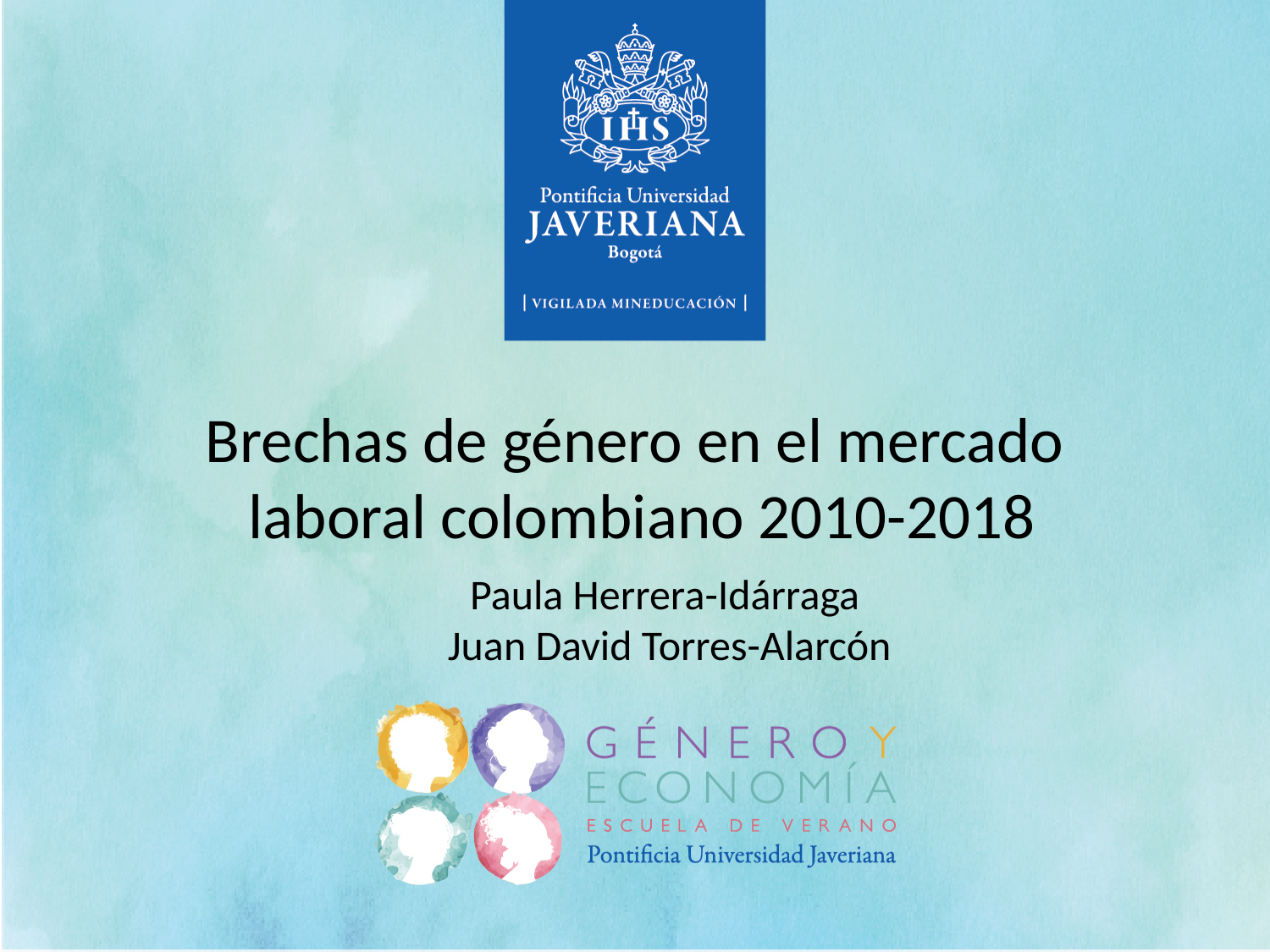

Brechas de género en el mercado
 laboral colombiano 2010-2018
Paula Herrera-Idárraga
Juan David Torres-Alarcón